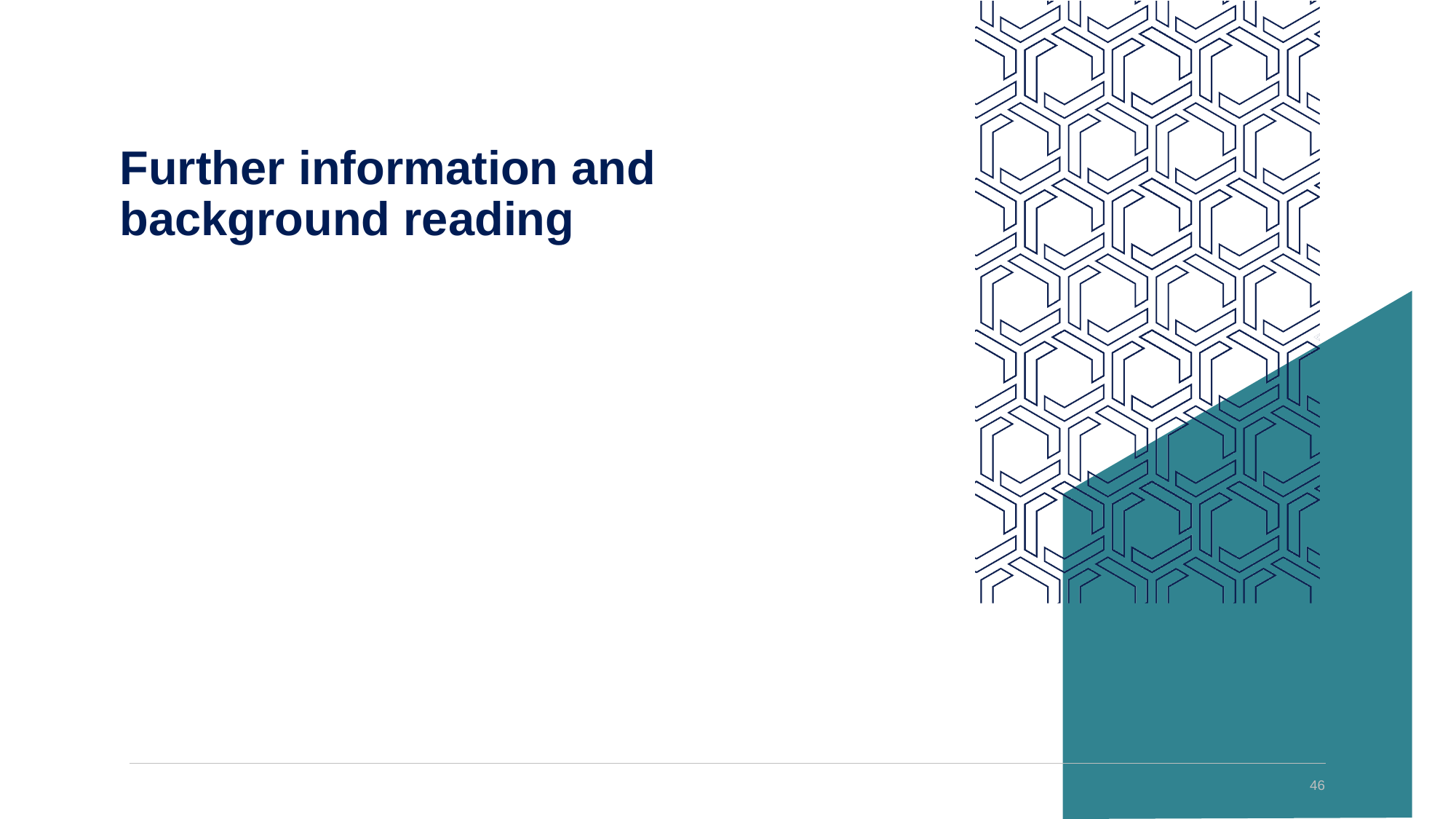

# Further information and background reading
46